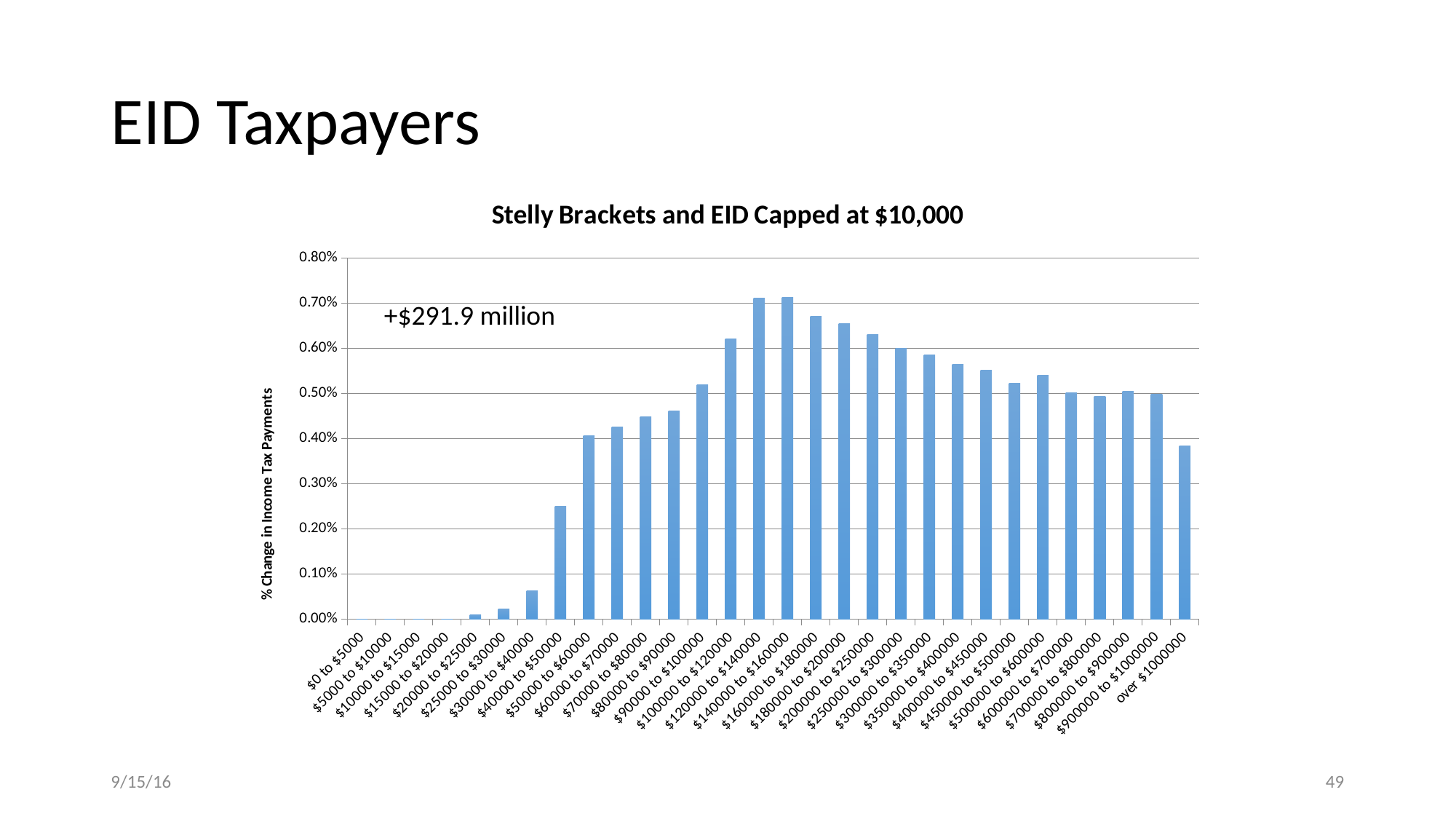

# EID Taxpayers

### Chart: Stelly Brackets and EID Capped at $10,000

| Category | % Change in Income Tax Payments |
|---|---|
| $0 to $5000 | 0.0 |
| $5000 to $10000 | 0.0 |
| $10000 to $15000 | 0.0 |
| $15000 to $20000 | 0.0 |
| $20000 to $25000 | 8.60986145883664e-05 |
| $25000 to $30000 | 0.000223309429634678 |
| $30000 to $40000 | 0.000627929049422137 |
| $40000 to $50000 | 0.00249003459429672 |
| $50000 to $60000 | 0.0040653966825221 |
| $60000 to $70000 | 0.00424967134547206 |
| $70000 to $80000 | 0.00447761731689875 |
| $80000 to $90000 | 0.00461356433421759 |
| $90000 to $100000 | 0.00519354616167949 |
| $100000 to $120000 | 0.00619928412693641 |
| $120000 to $140000 | 0.00710384210347341 |
| $140000 to $160000 | 0.00712808788035326 |
| $160000 to $180000 | 0.00671151506685622 |
| $180000 to $200000 | 0.00654699346072778 |
| $200000 to $250000 | 0.00630160923117673 |
| $250000 to $300000 | 0.00600364375490765 |
| $300000 to $350000 | 0.00585496477654713 |
| $350000 to $400000 | 0.00565006657502652 |
| $400000 to $450000 | 0.00552051790154884 |
| $450000 to $500000 | 0.00522232660678323 |
| $500000 to $600000 | 0.0053934924596917 |
| $600000 to $700000 | 0.00500697551724857 |
| $700000 to $800000 | 0.00493301969938128 |
| $800000 to $900000 | 0.00505311194267962 |
| $900000 to $1000000 | 0.00498082422519058 |
| over $1000000 | 0.00383899328742172 |
+$291.9 million
9/15/16
49